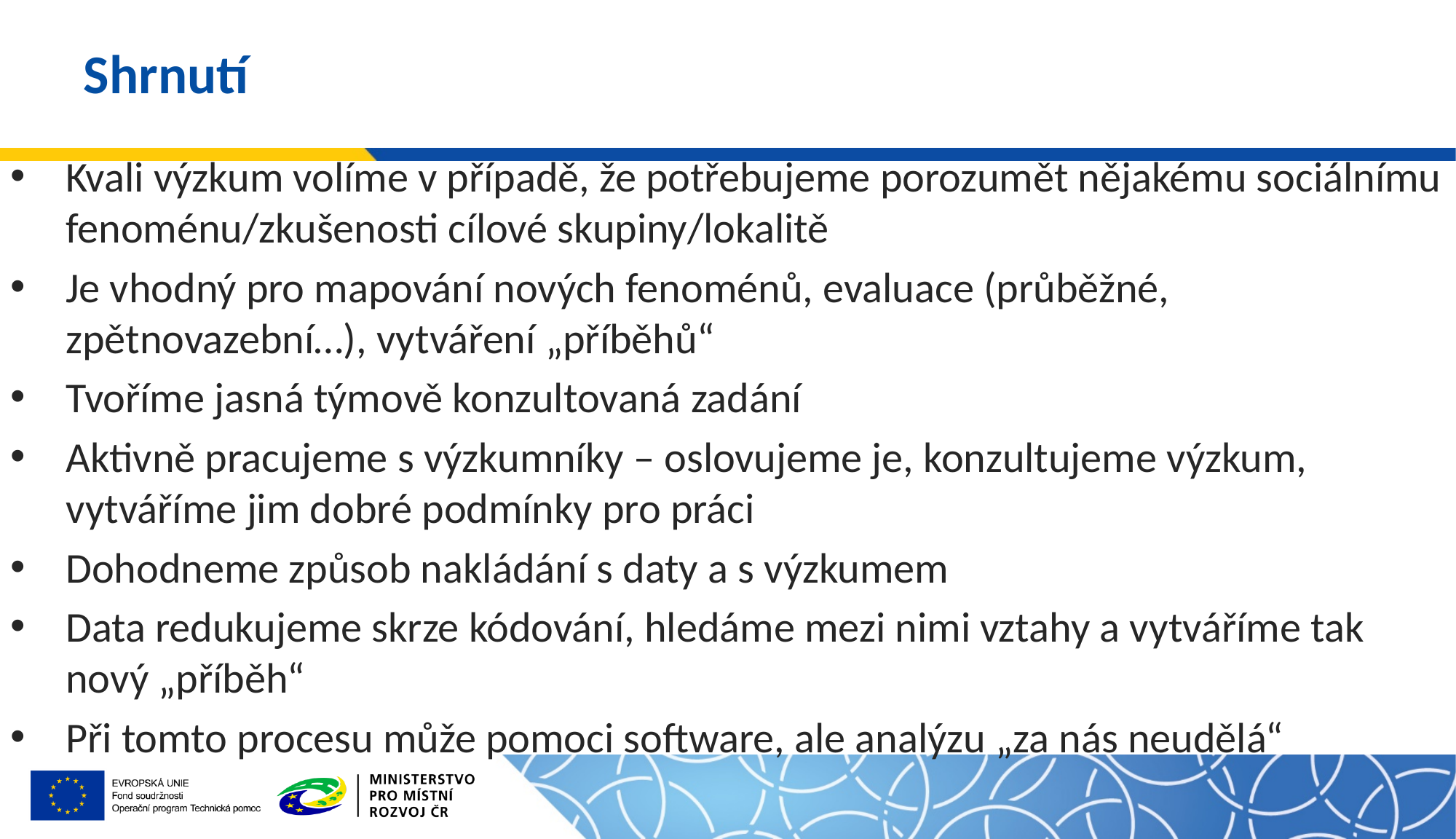

# Shrnutí
Kvali výzkum volíme v případě, že potřebujeme porozumět nějakému sociálnímu fenoménu/zkušenosti cílové skupiny/lokalitě
Je vhodný pro mapování nových fenoménů, evaluace (průběžné, zpětnovazební…), vytváření „příběhů“
Tvoříme jasná týmově konzultovaná zadání
Aktivně pracujeme s výzkumníky – oslovujeme je, konzultujeme výzkum, vytváříme jim dobré podmínky pro práci
Dohodneme způsob nakládání s daty a s výzkumem
Data redukujeme skrze kódování, hledáme mezi nimi vztahy a vytváříme tak nový „příběh“
Při tomto procesu může pomoci software, ale analýzu „za nás neudělá“